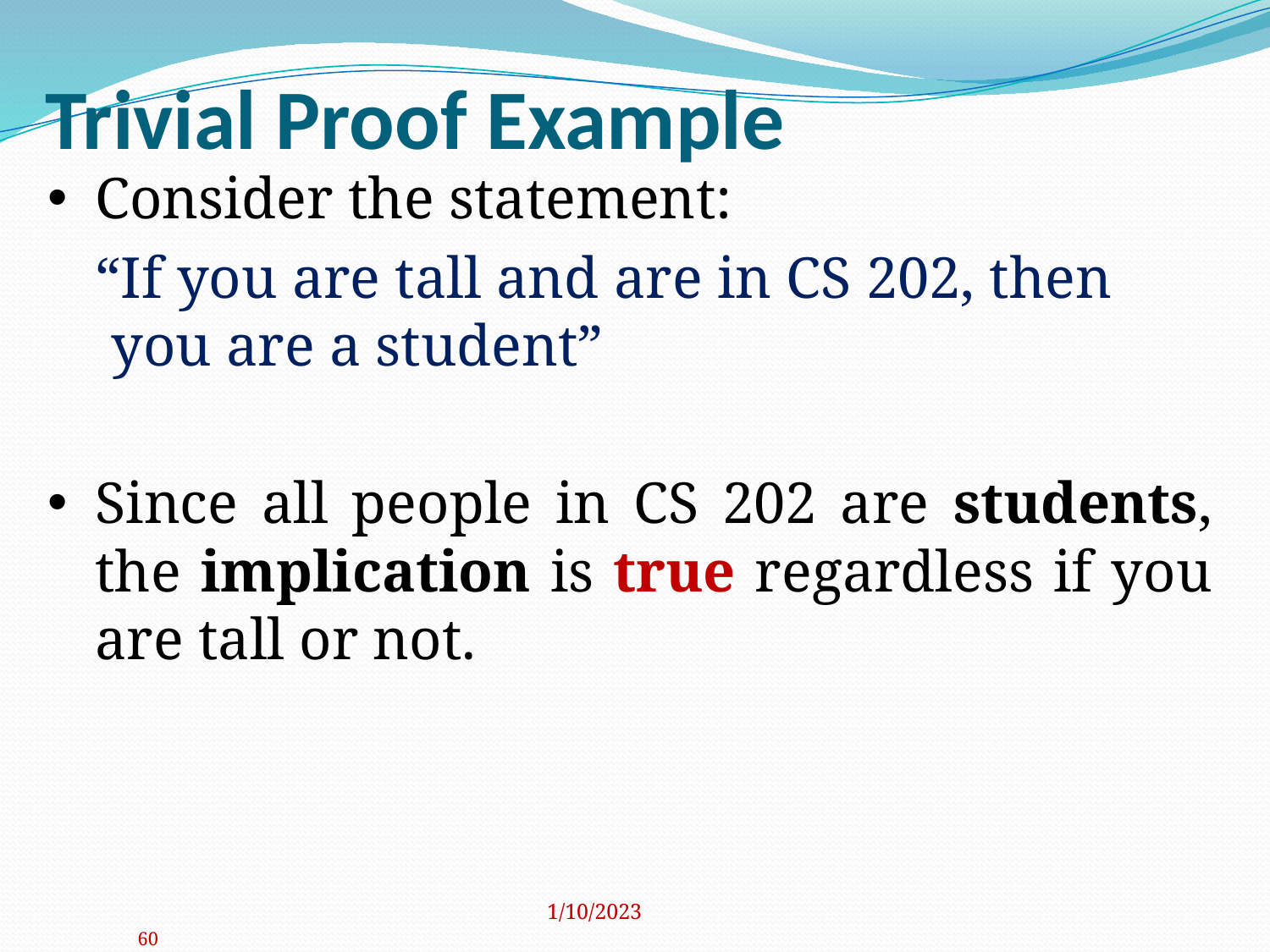

# Trivial Proof Example
Consider the statement:
“If you are tall and are in CS 202, then you are a student”

Since all people in CS 202 are students, the implication is true regardless if you are tall or not.
1/10/2023
60